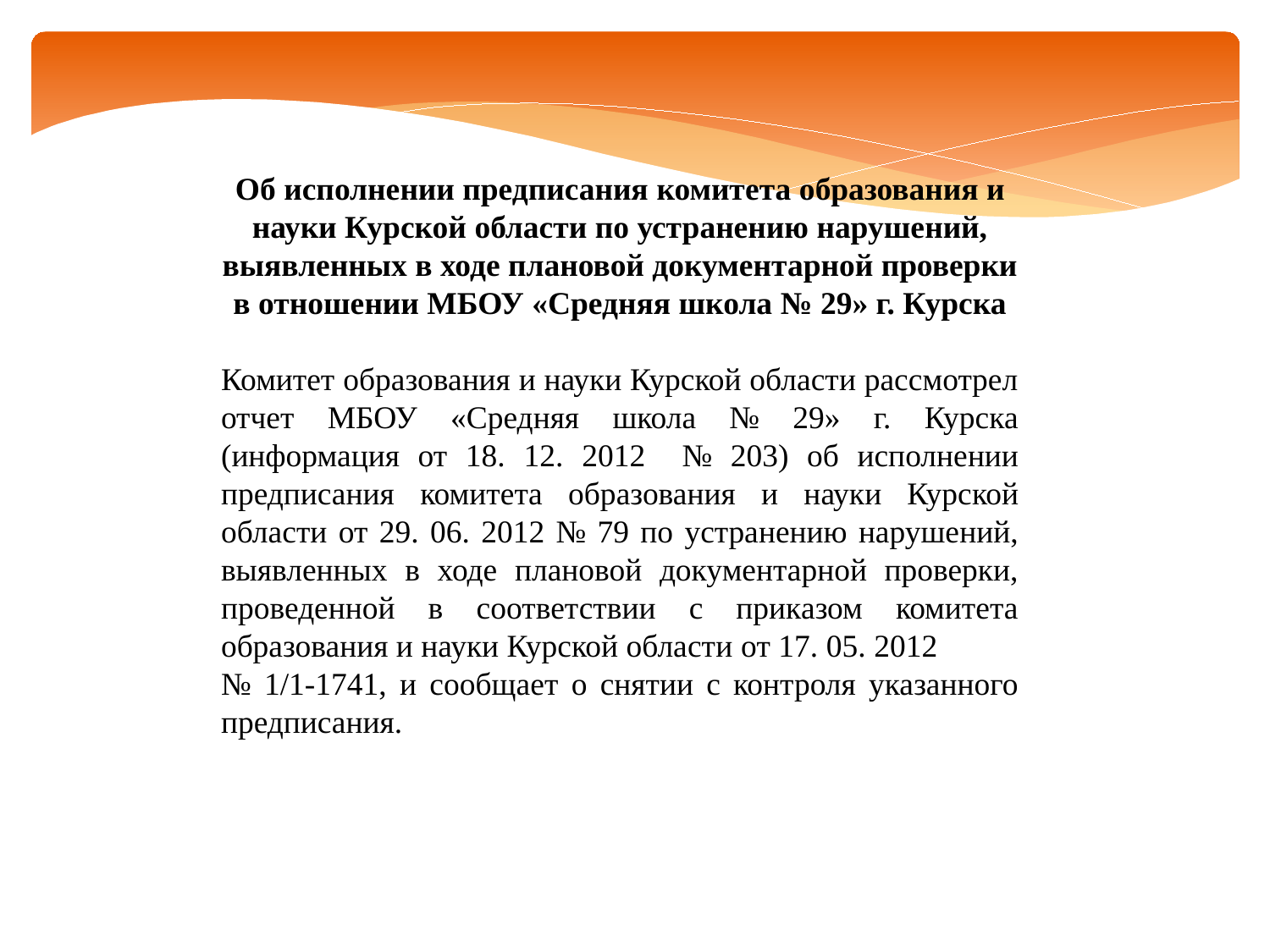

Об исполнении предписания комитета образования и науки Курской области по устранению нарушений, выявленных в ходе плановой документарной проверки в отношении МБОУ «Средняя школа № 29» г. Курска

Комитет образования и науки Курской области рассмотрел отчет МБОУ «Средняя школа № 29» г. Курска (информация от 18. 12. 2012  № 203) об исполнении предписания комитета образования и науки Курской области от 29. 06. 2012 № 79 по устранению нарушений, выявленных в ходе плановой документарной проверки, проведенной в соответствии с приказом комитета образования и науки Курской области от 17. 05. 2012
№ 1/1-1741, и сообщает о снятии с контроля указанного предписания.